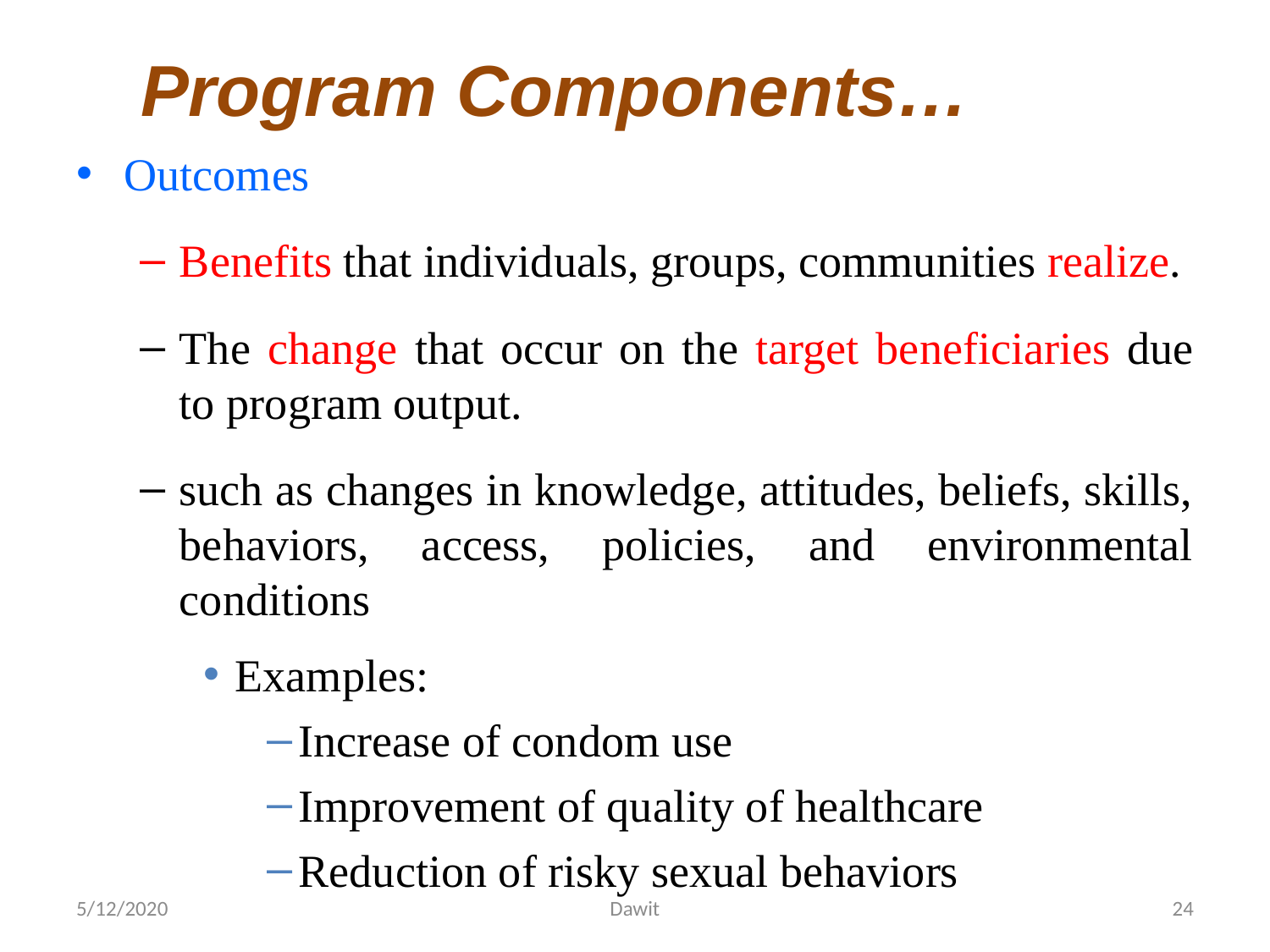

# Program Components…
Outcomes
Benefits that individuals, groups, communities realize.
The change that occur on the target beneficiaries due to program output.
such as changes in knowledge, attitudes, beliefs, skills, behaviors, access, policies, and environmental conditions
Examples:
Increase of condom use
Improvement of quality of healthcare
Reduction of risky sexual behaviors

5/12/2020
Dawit
24